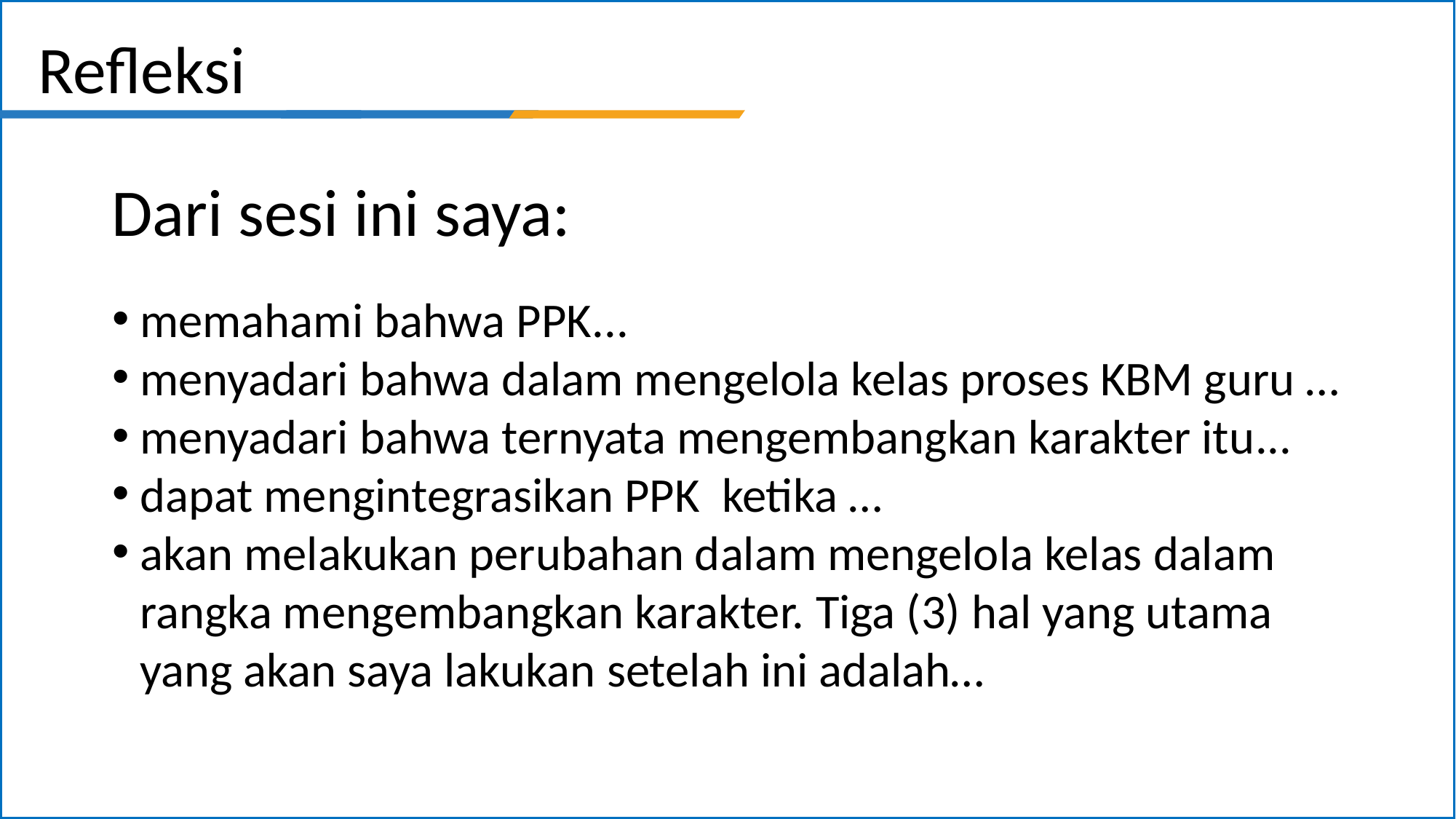

# Refleksi

Dari sesi ini saya:
memahami bahwa PPK...
menyadari bahwa dalam mengelola kelas proses KBM guru …
menyadari bahwa ternyata mengembangkan karakter itu...
dapat mengintegrasikan PPK  ketika …
akan melakukan perubahan dalam mengelola kelas dalam rangka mengembangkan karakter. Tiga (3) hal yang utama yang akan saya lakukan setelah ini adalah…